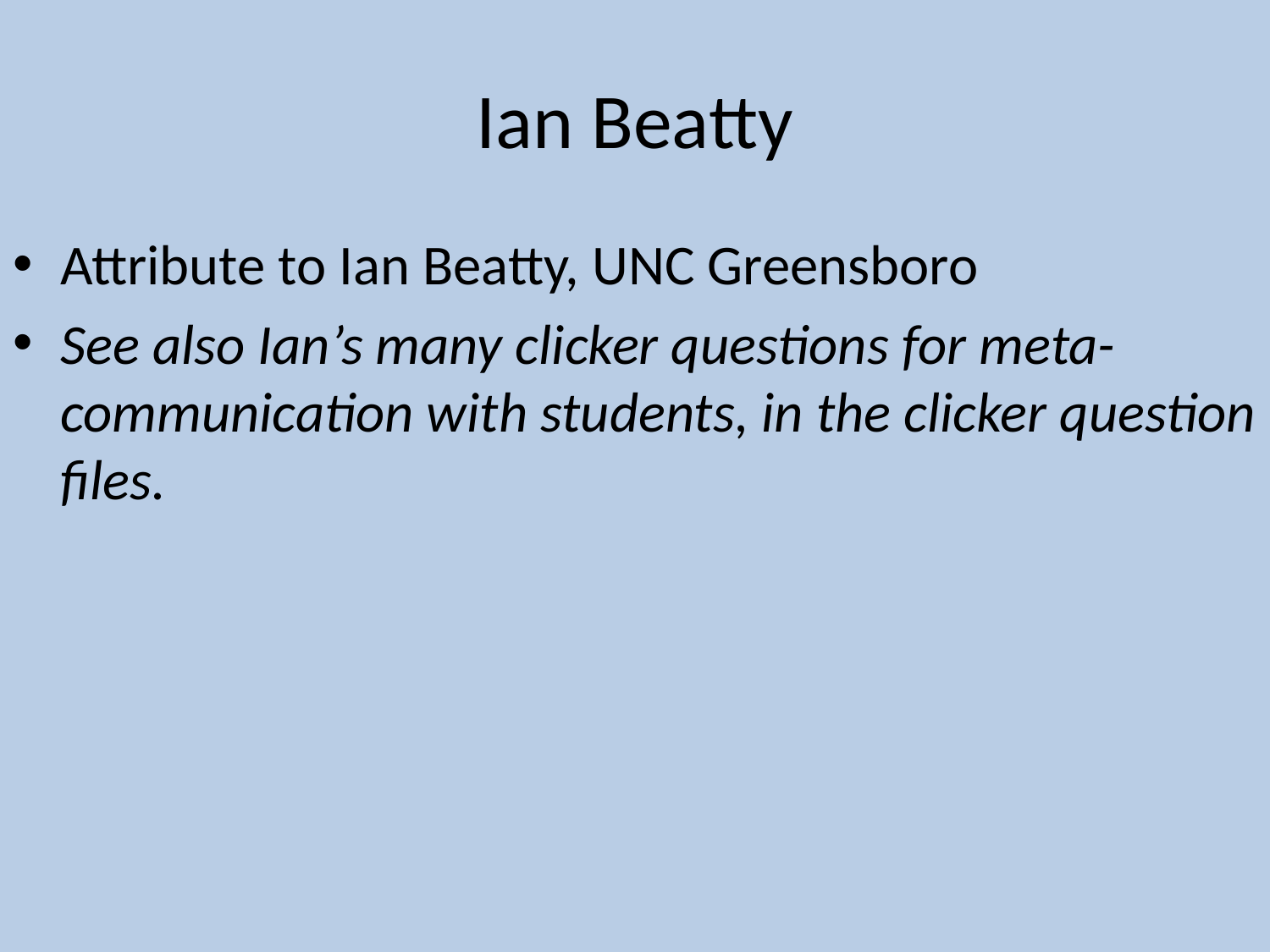

# Ian Beatty
Attribute to Ian Beatty, UNC Greensboro
See also Ian’s many clicker questions for meta-communication with students, in the clicker question files.